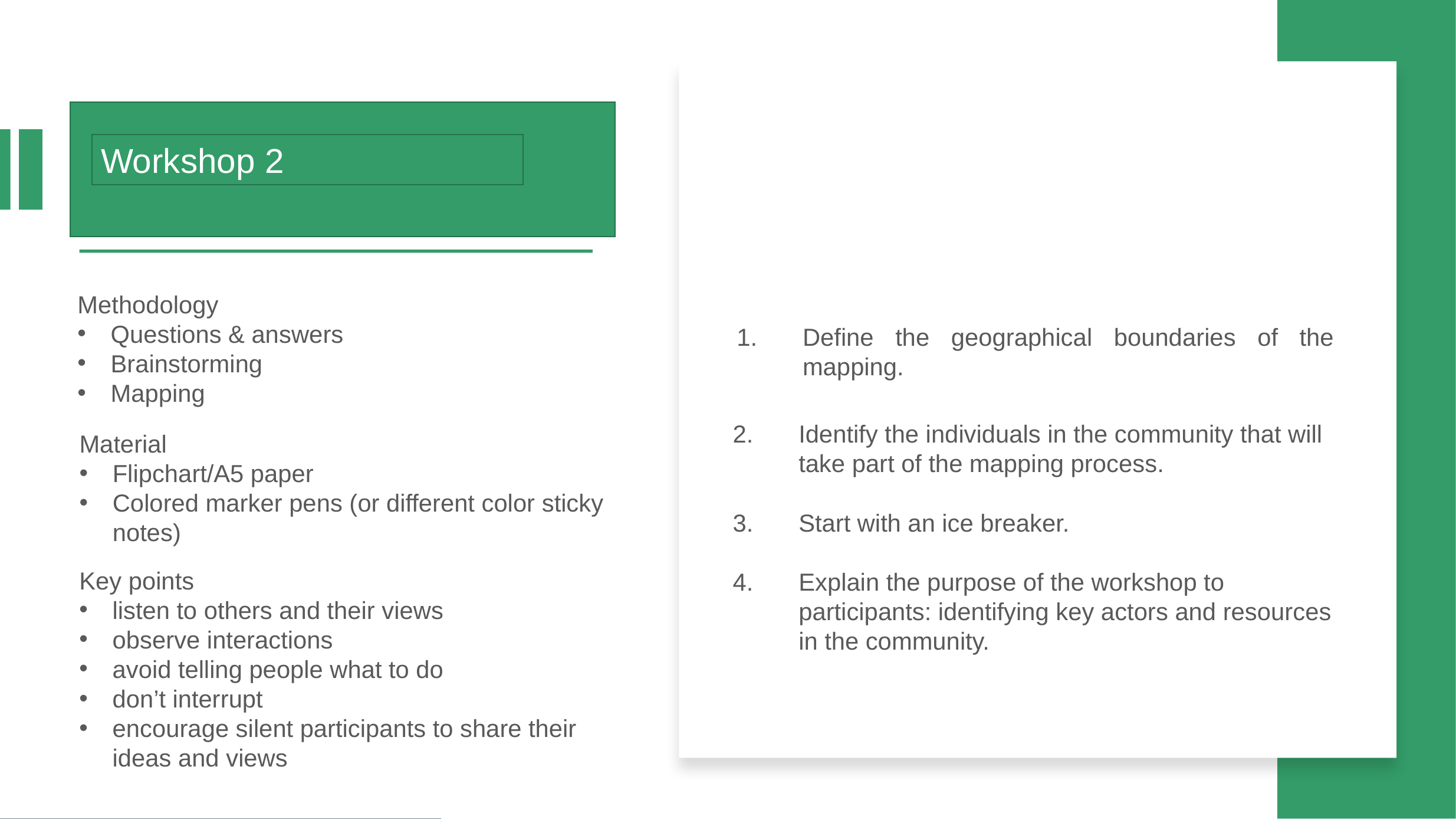

#

Workshop 2

Methodology
Questions & answers
Brainstorming
Mapping

Define the geographical boundaries of the mapping.

Identify the individuals in the community that will take part of the mapping process.

Start with an ice breaker.

Explain the purpose of the workshop to participants: identifying key actors and resources in the community.

Material
Flipchart/A5 paper
Colored marker pens (or different color sticky notes)

Key points
listen to others and their views
observe interactions
avoid telling people what to do
don’t interrupt
encourage silent participants to share their ideas and views